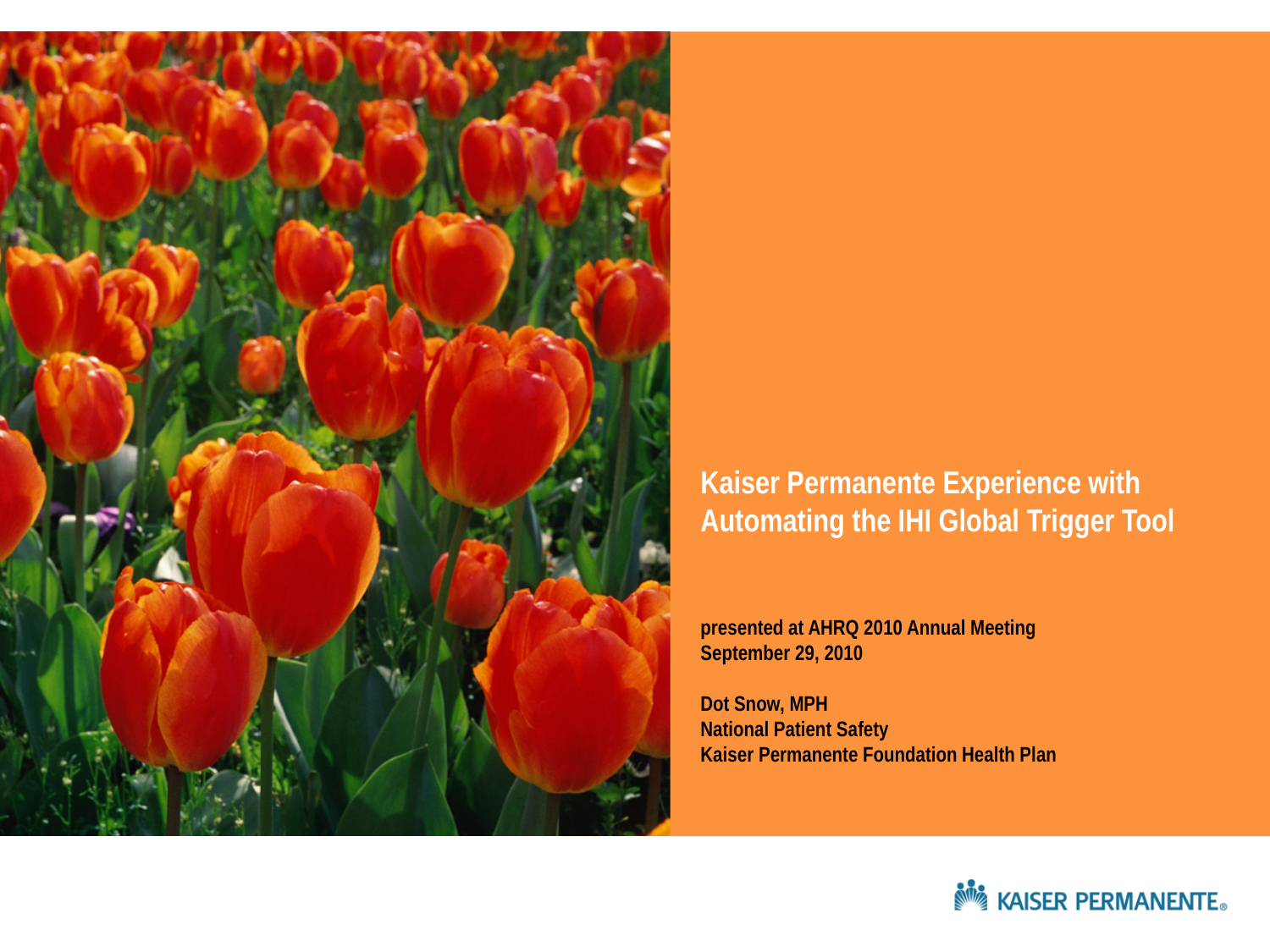

Kaiser Permanente Experience with Automating the IHI Global Trigger Tool
presented at AHRQ 2010 Annual Meeting
September 29, 2010
Dot Snow, MPH
National Patient Safety
Kaiser Permanente Foundation Health Plan